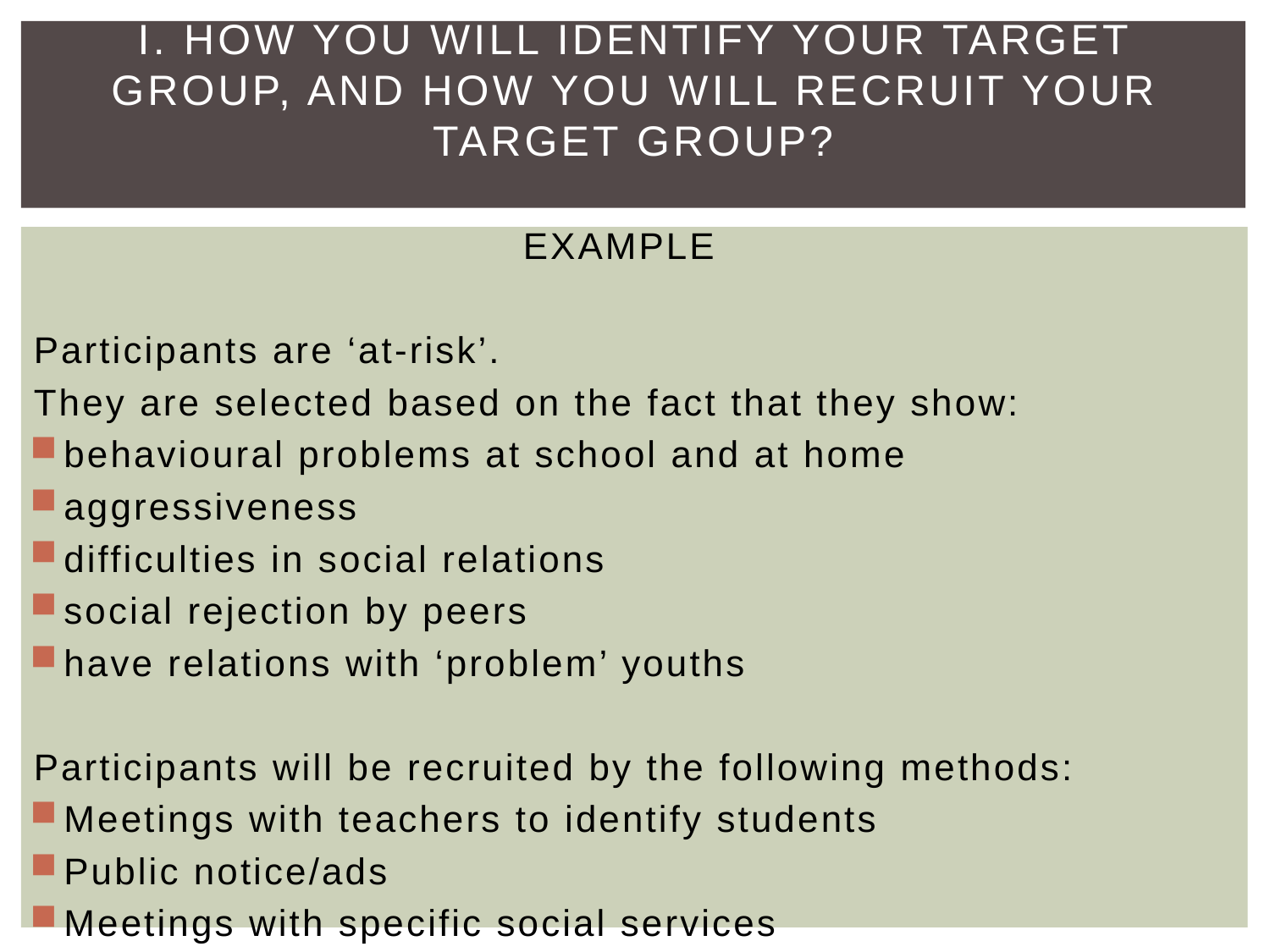

# I. How you will identify your target group, and how you will recruit your target group?
EXAMPLE

Participants are ‘at-risk’.
They are selected based on the fact that they show:
behavioural problems at school and at home
aggressiveness
difficulties in social relations
social rejection by peers
have relations with ‘problem’ youths

Participants will be recruited by the following methods:
Meetings with teachers to identify students
Public notice/ads
Meetings with specific social services